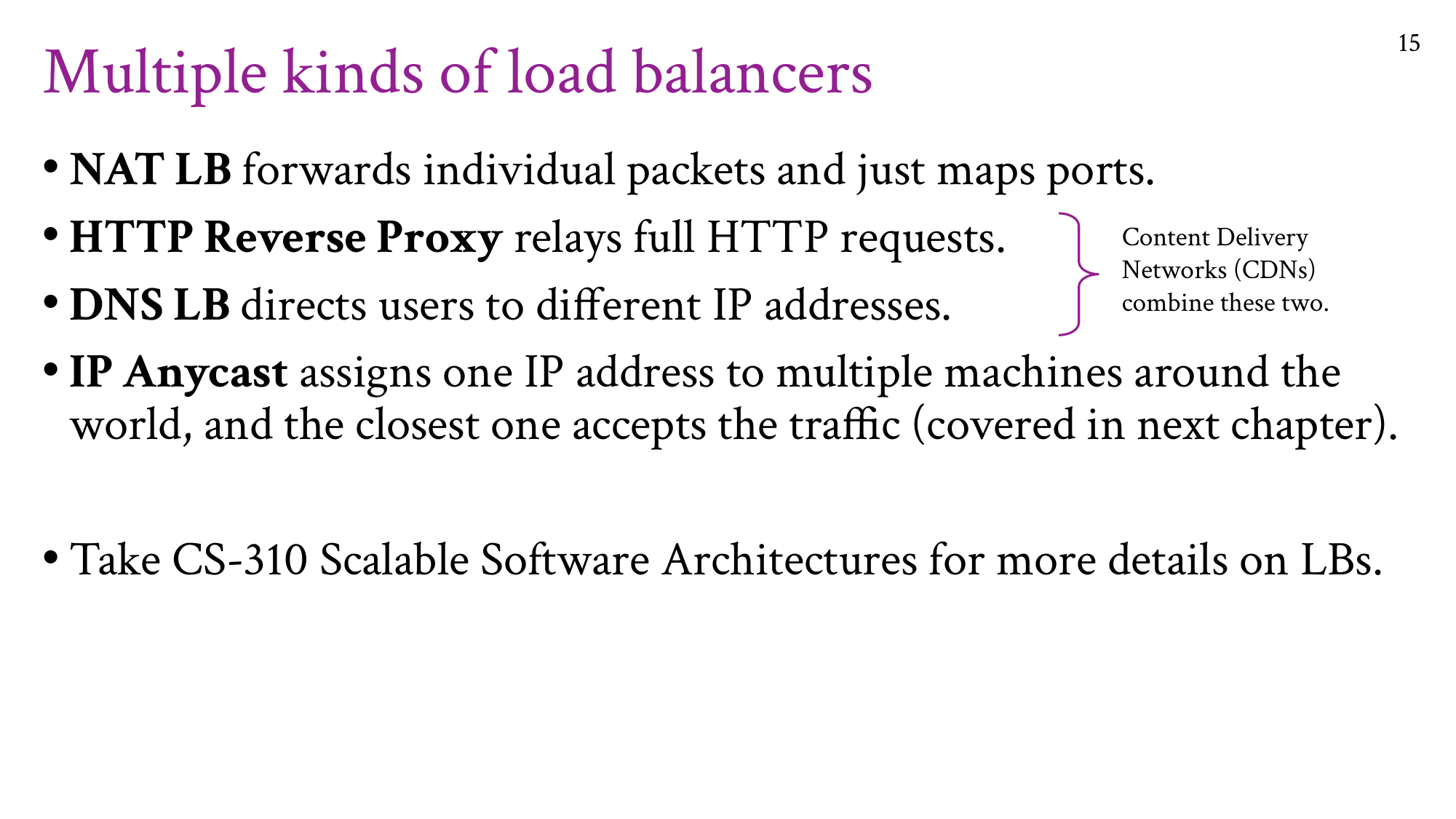

# Multiple kinds of load balancers
NAT LB forwards individual packets and just maps ports.
HTTP Reverse Proxy relays full HTTP requests.
DNS LB directs users to different IP addresses.
IP Anycast assigns one IP address to multiple machines around the world, and the closest one accepts the traffic (covered in next chapter).

Take CS-310 Scalable Software Architectures for more details on LBs.

Content Delivery Networks (CDNs) combine these two.